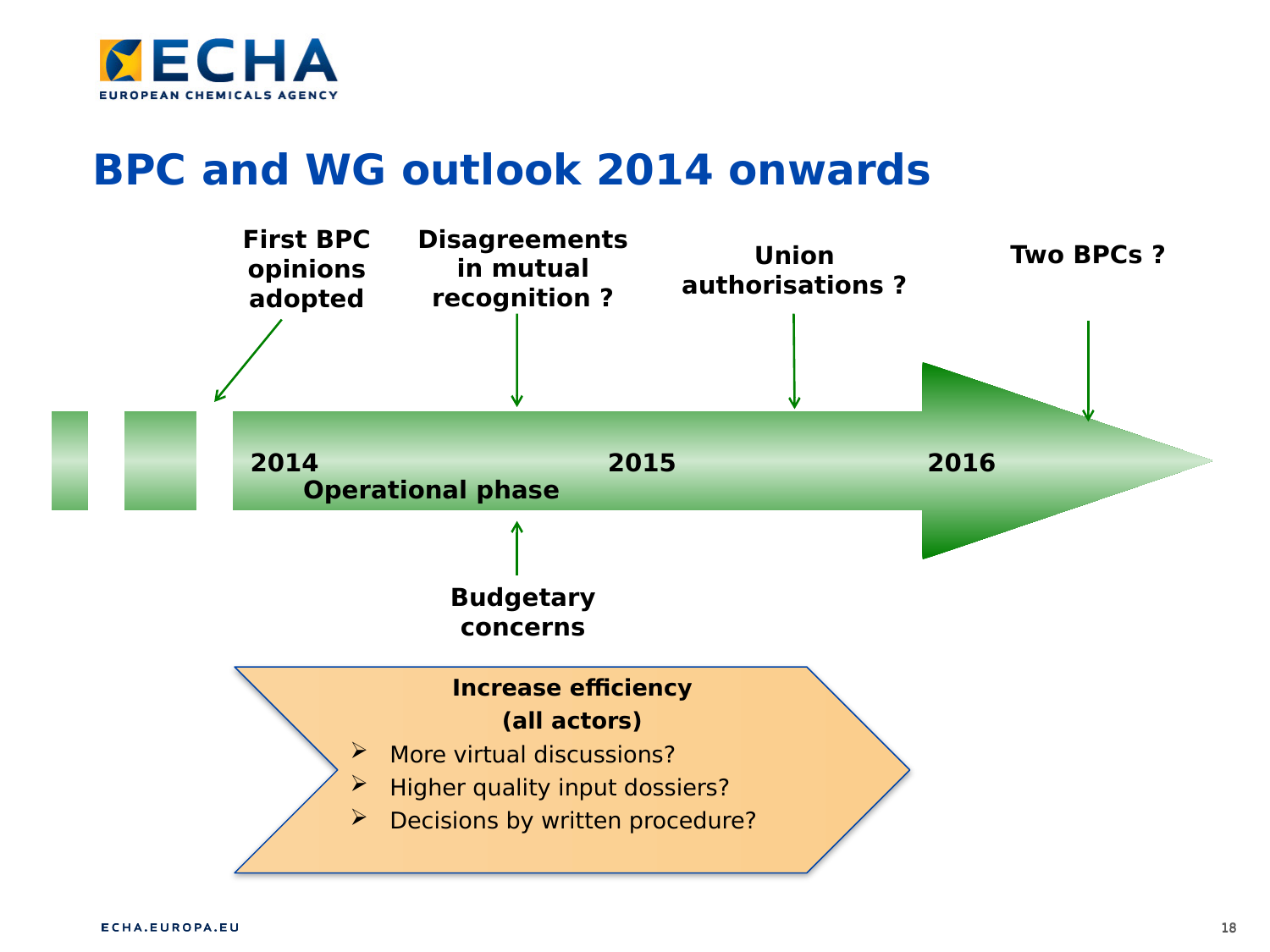

BPC and WG outlook 2014 onwards
Disagreements in mutual recognition ?
First BPC opinions adopted
Two BPCs ?
Union authorisations ?

	   2014			2015                             2016
	Operational phase

Budgetary concerns
Increase efficiency
(all actors)
More virtual discussions?
Higher quality input dossiers?
Decisions by written procedure?

18
18